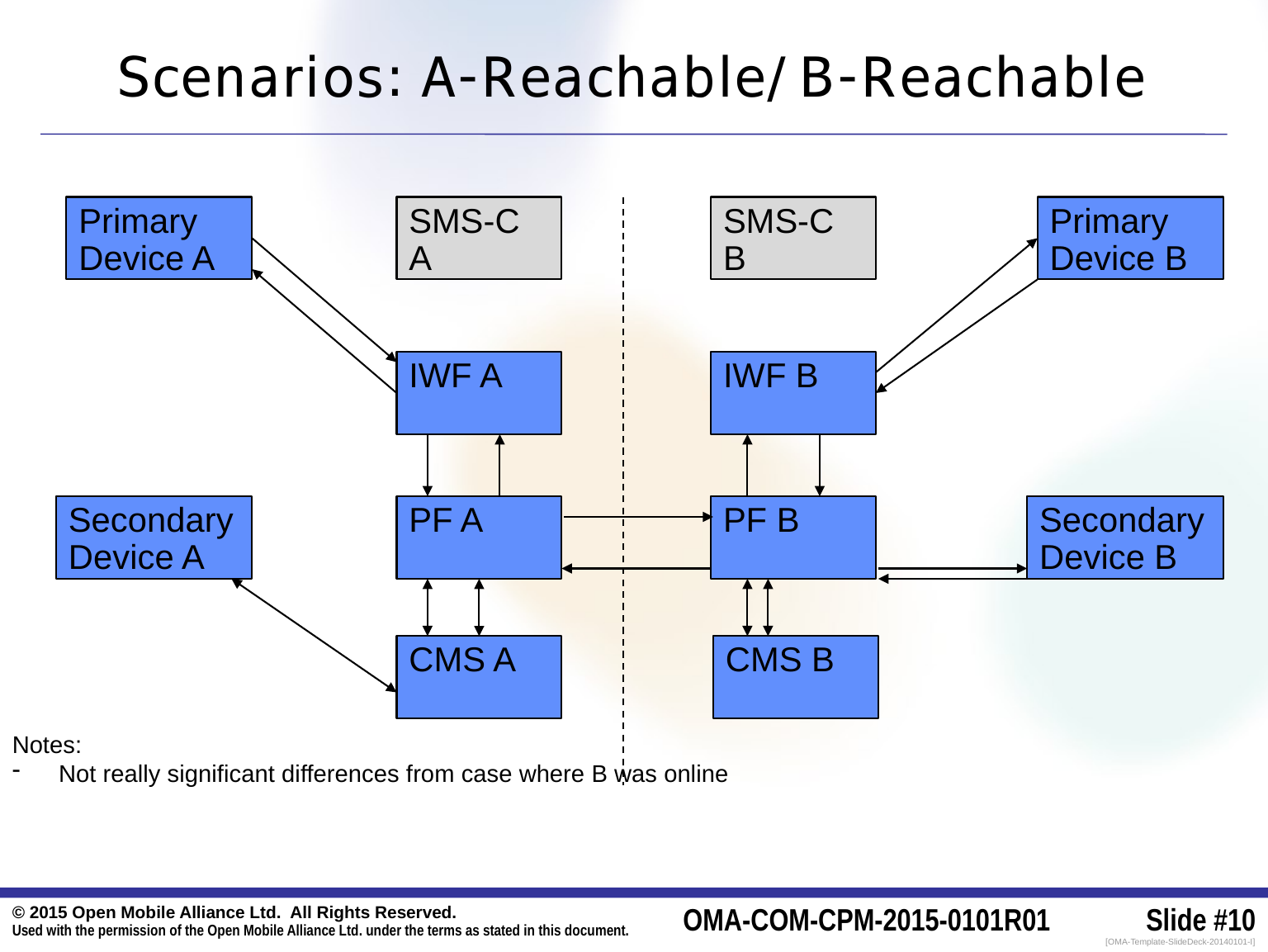

# Scenarios: A-Reachable/B-Reachable
Primary Device A
SMS-C A
SMS-C B
Primary Device B
IWF A
IWF B
Secondary Device A
PF A
PF B
Secondary Device B
CMS A
CMS B
Notes:
Not really significant differences from case where B was online